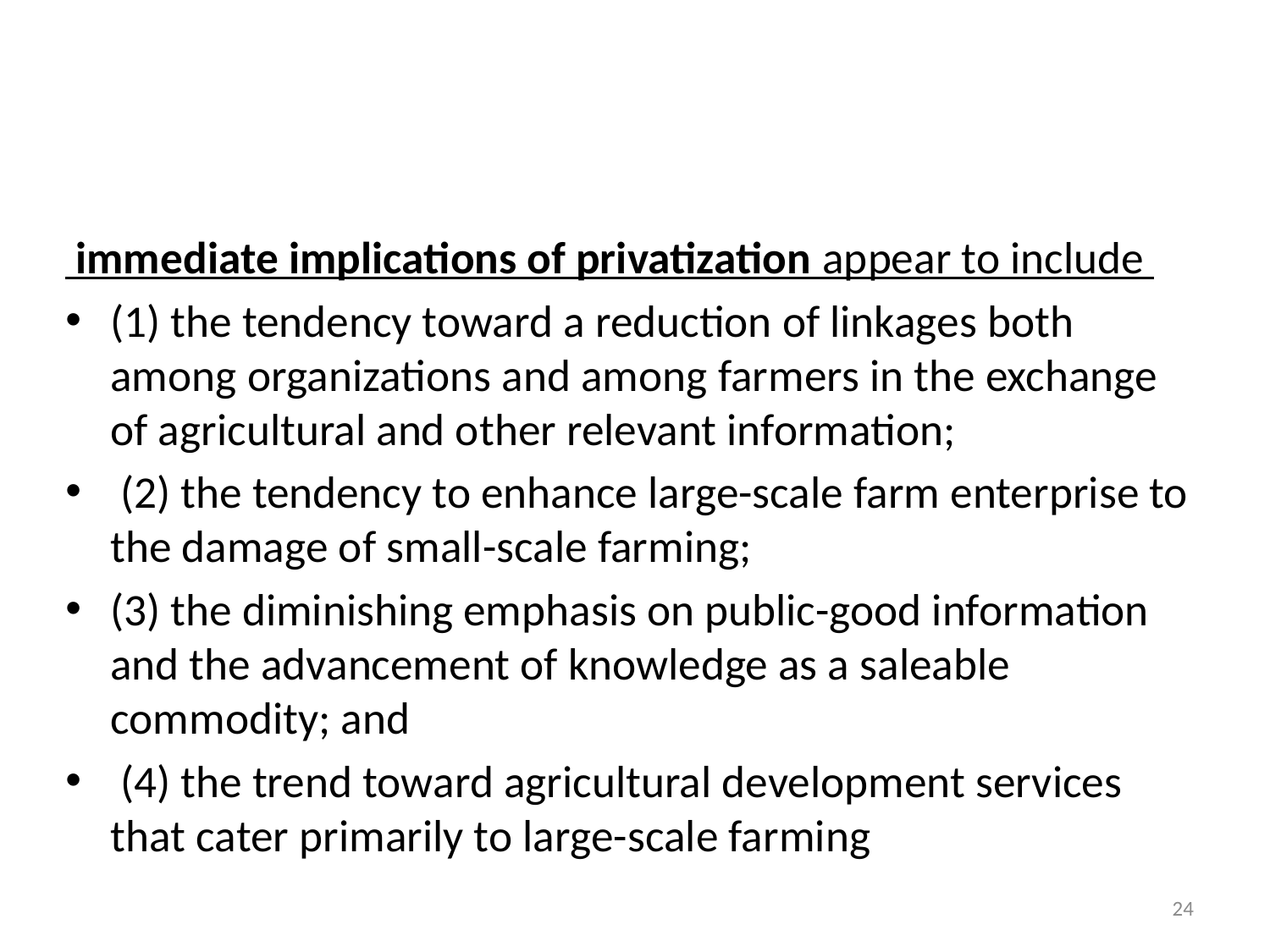

#
 immediate implications of privatization appear to include
(1) the tendency toward a reduction of linkages both among organizations and among farmers in the exchange of agricultural and other relevant information;
 (2) the tendency to enhance large-scale farm enterprise to the damage of small-scale farming;
(3) the diminishing emphasis on public-good information and the advancement of knowledge as a saleable commodity; and
 (4) the trend toward agricultural development services that cater primarily to large-scale farming
24